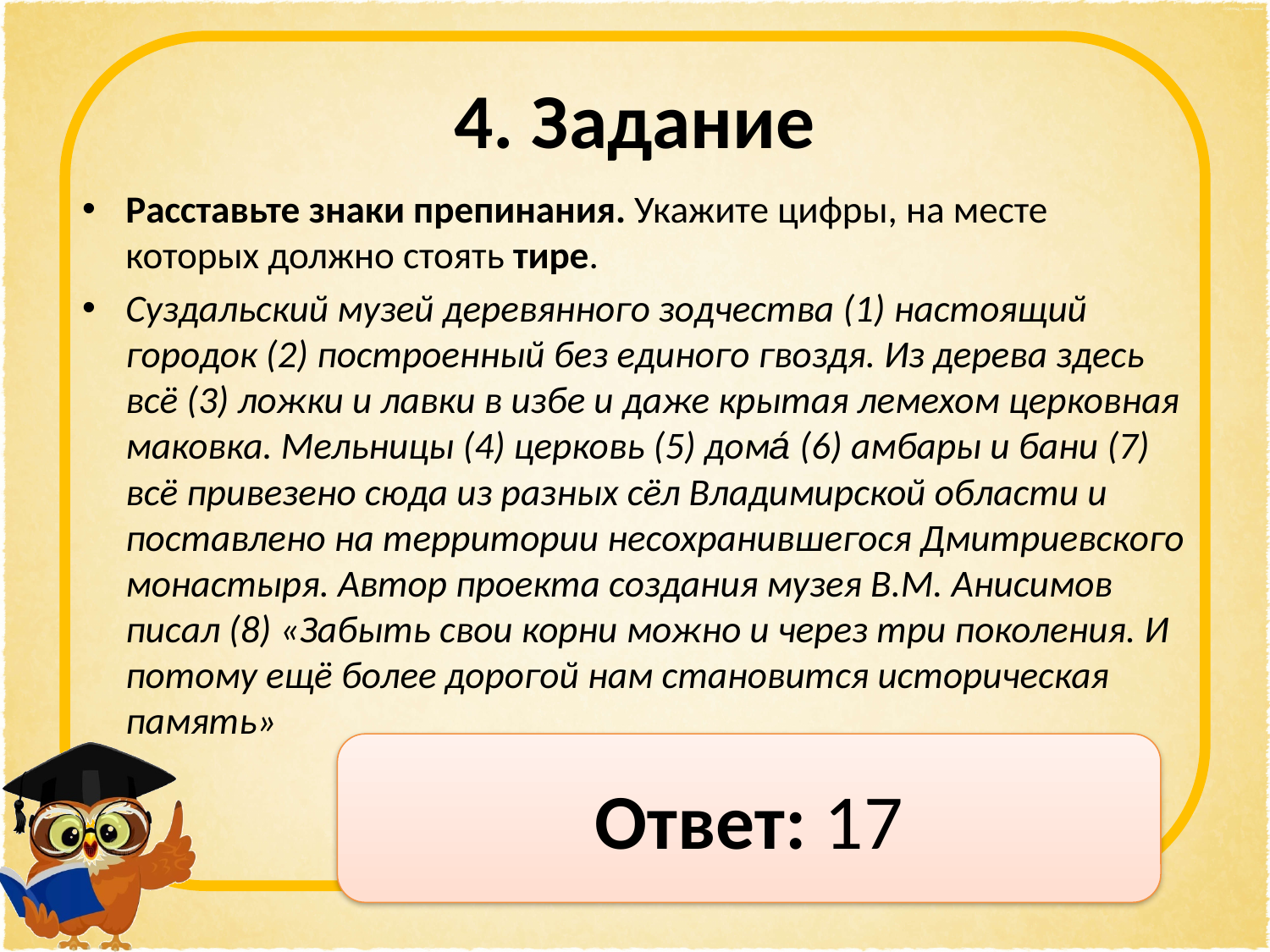

# 4. Задание
Расставьте знаки препинания. Укажите цифры, на месте которых должно стоять тире.
Суздальский музей деревянного зодчества (1) настоящий городок (2) построенный без единого гвоздя. Из дерева здесь всё (3) ложки и лавки в избе и даже крытая лемехом церковная маковка. Мельницы (4) церковь (5) дома́ (6) амбары и бани (7) всё привезено сюда из разных сёл Владимирской области и поставлено на территории несохранившегося Дмитриевского монастыря. Автор проекта создания музея В.М. Анисимов писал (8) «Забыть свои корни можно и через три поколения. И потому ещё более дорогой нам становится историческая память»

Ответ: 17